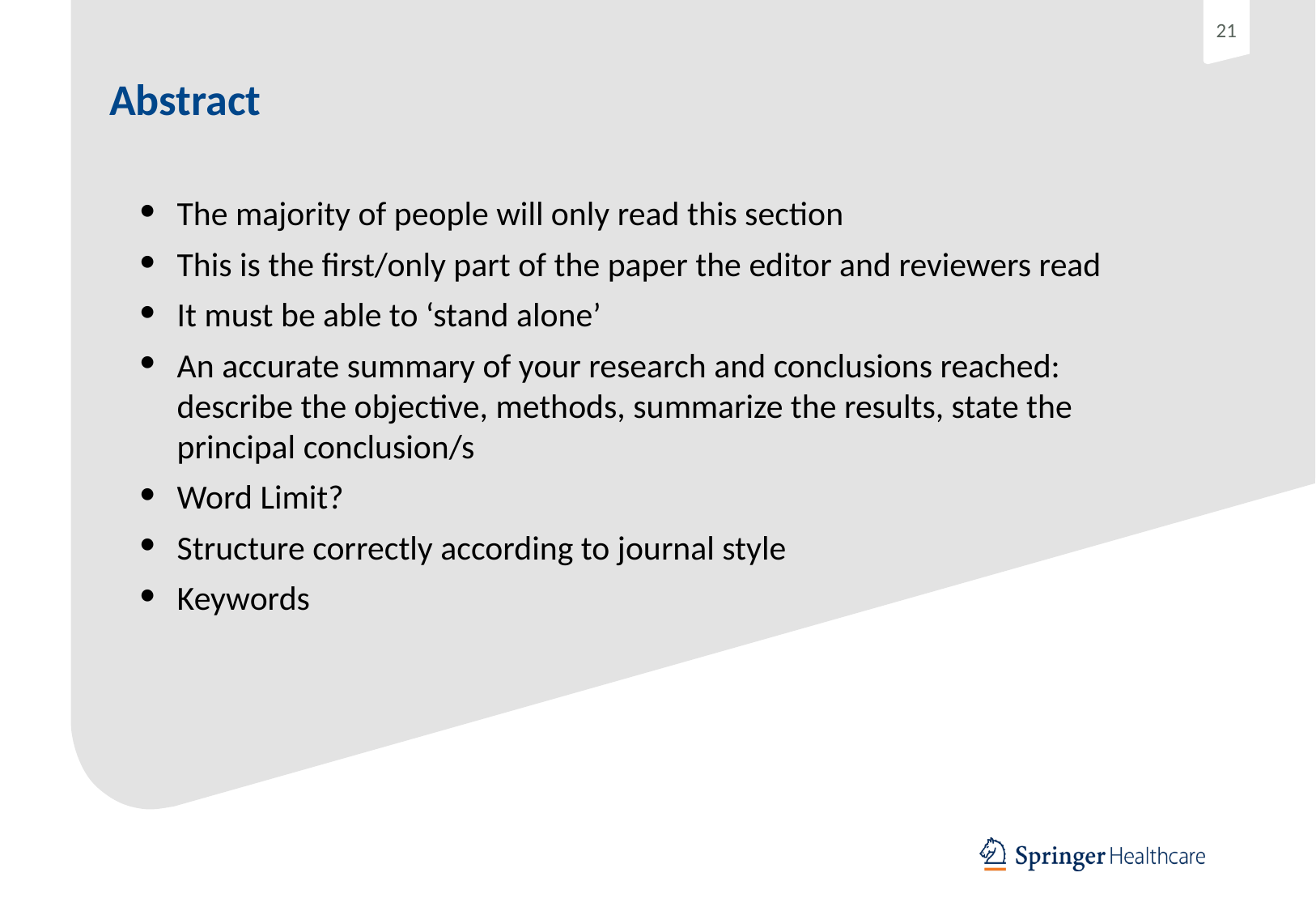

# Abstract

The majority of people will only read this section
This is the first/only part of the paper the editor and reviewers read
It must be able to ‘stand alone’
An accurate summary of your research and conclusions reached: describe the objective, methods, summarize the results, state the principal conclusion/s
Word Limit?
Structure correctly according to journal style
Keywords